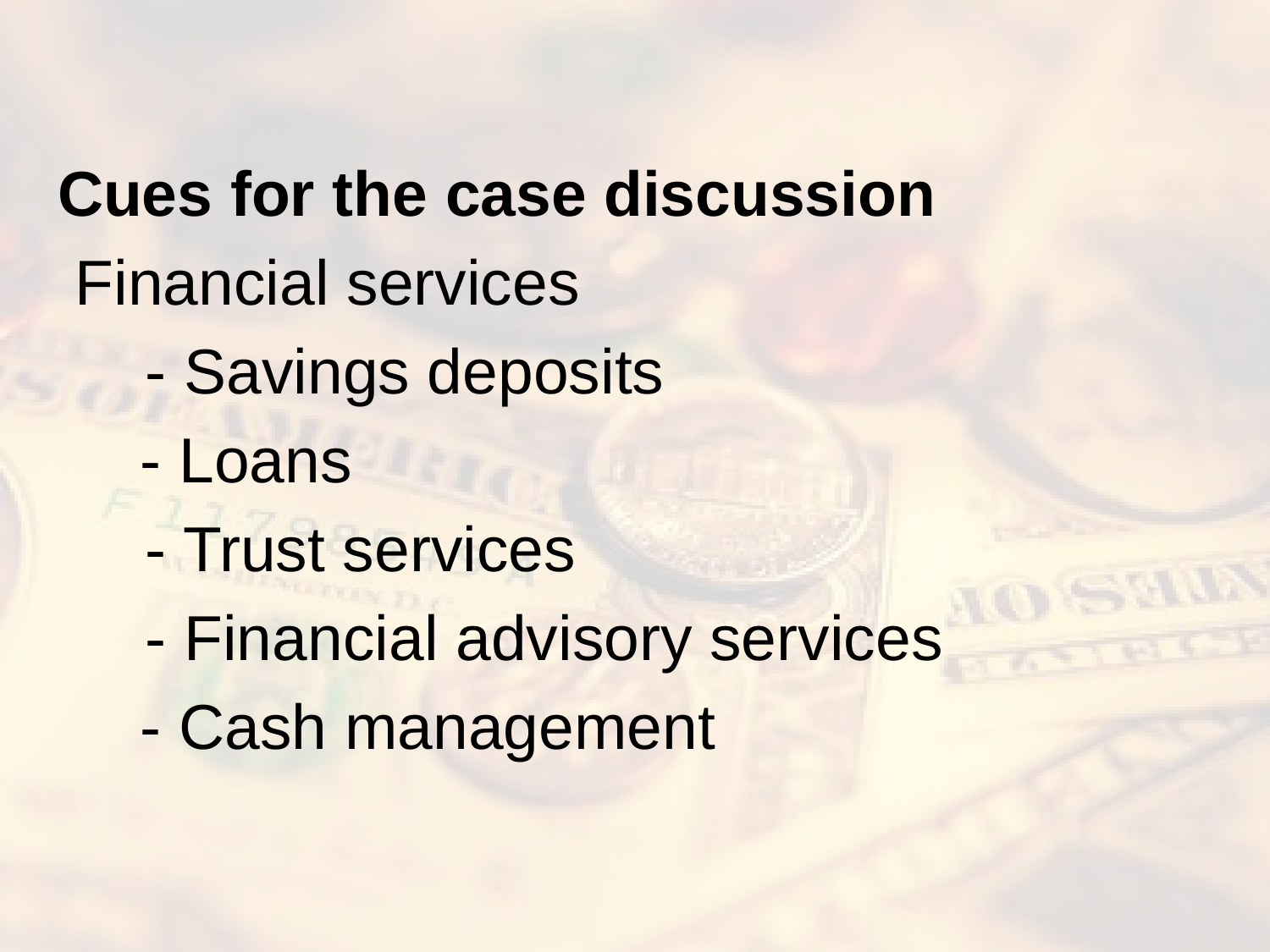

#
Cues for the case discussion
 Financial services
     - Savings deposits
	  - Loans
     - Trust services
     - Financial advisory services
	  - Cash management